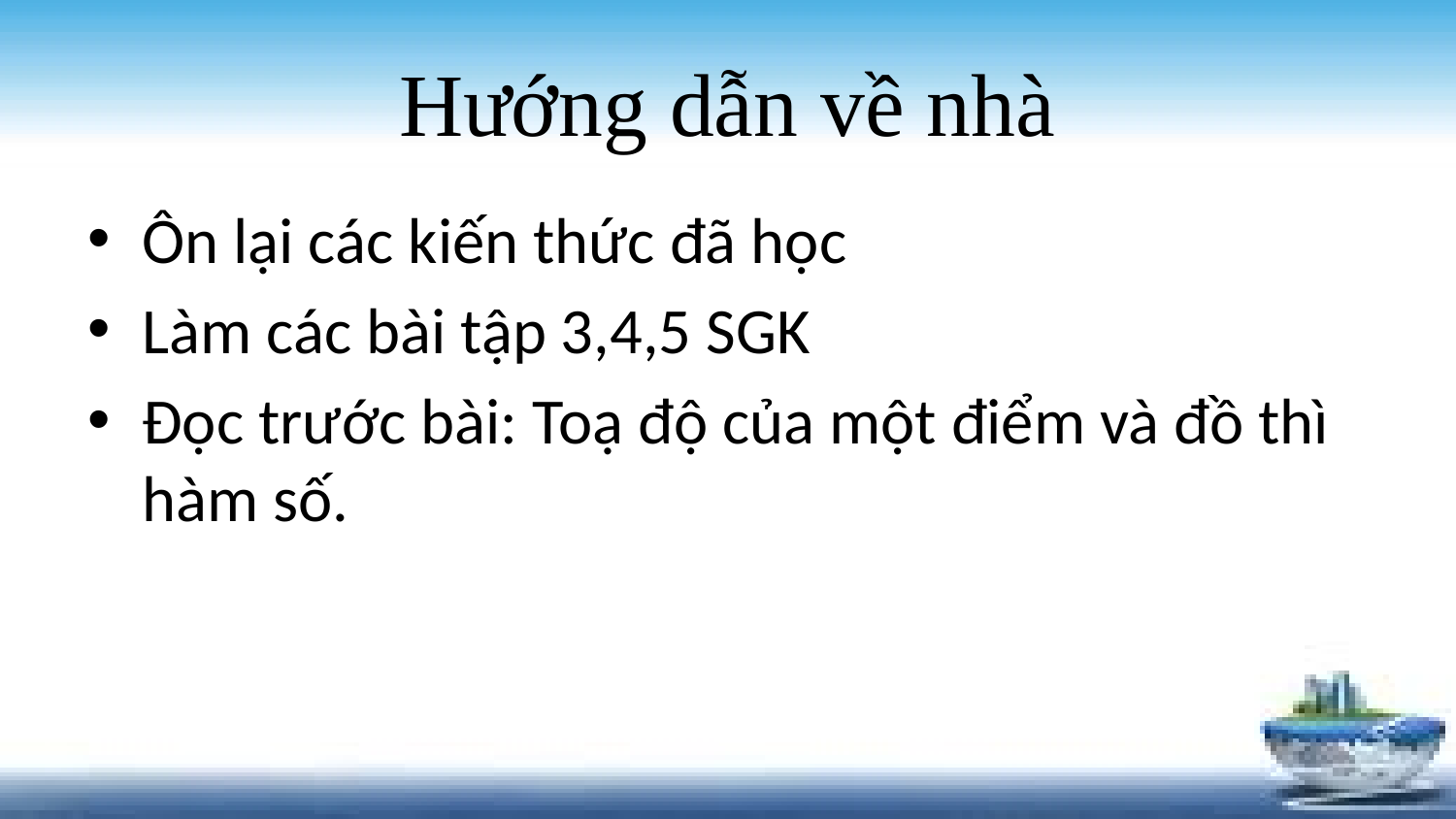

# Hướng dẫn về nhà
Ôn lại các kiến thức đã học
Làm các bài tập 3,4,5 SGK
Đọc trước bài: Toạ độ của một điểm và đồ thì hàm số.